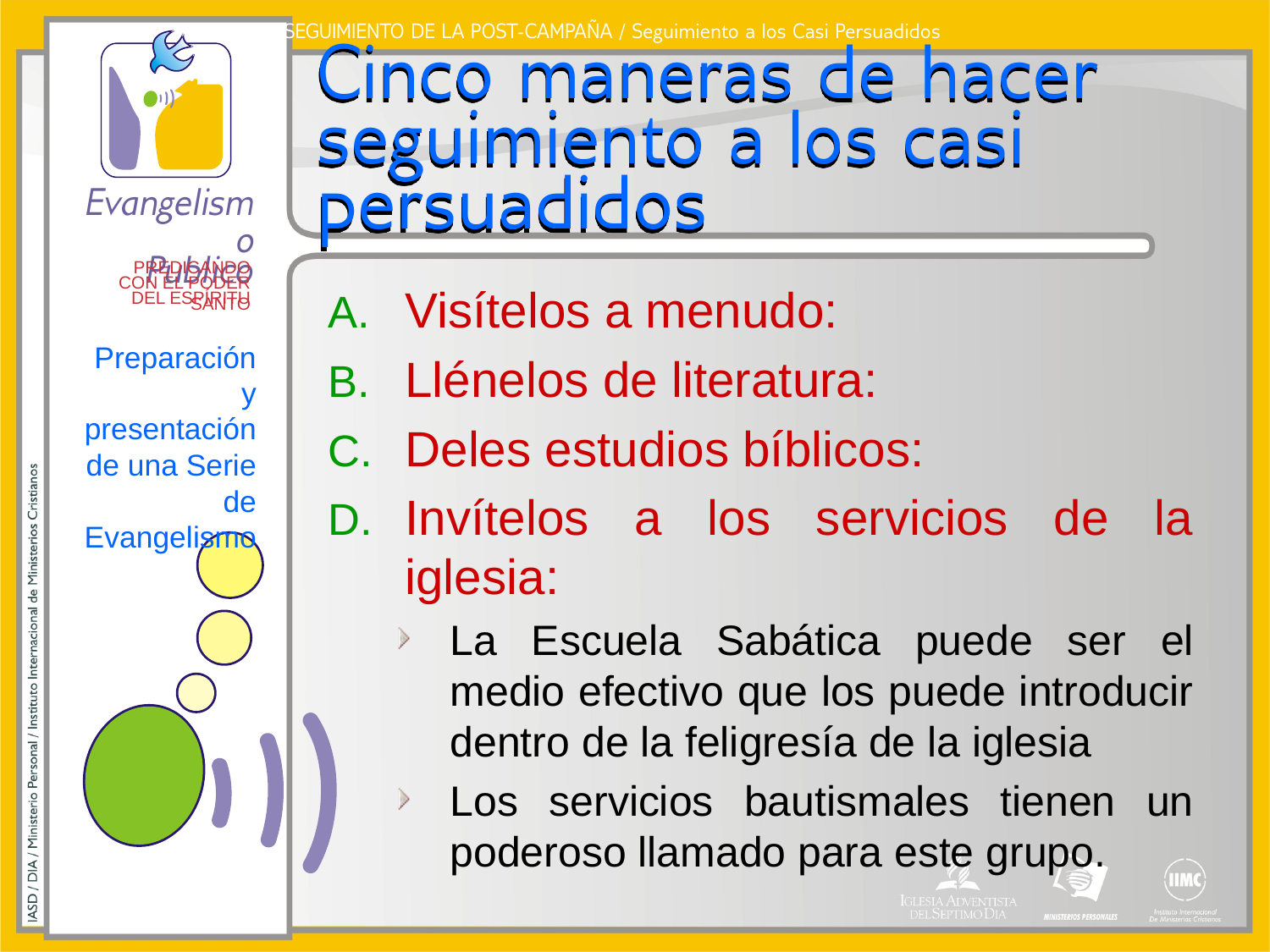

SEGUIMIENTO DE LA POST-CAMPAÑA / Seguimiento a los Casi Persuadidos
# Cinco maneras de hacer seguimiento a los casi persuadidos
Visítelos a menudo:
Llénelos de literatura:
Deles estudios bíblicos:
Invítelos a los servicios de la iglesia:
La Escuela Sabática puede ser el medio efectivo que los puede introducir dentro de la feligresía de la iglesia
Los servicios bautismales tienen un poderoso llamado para este grupo.